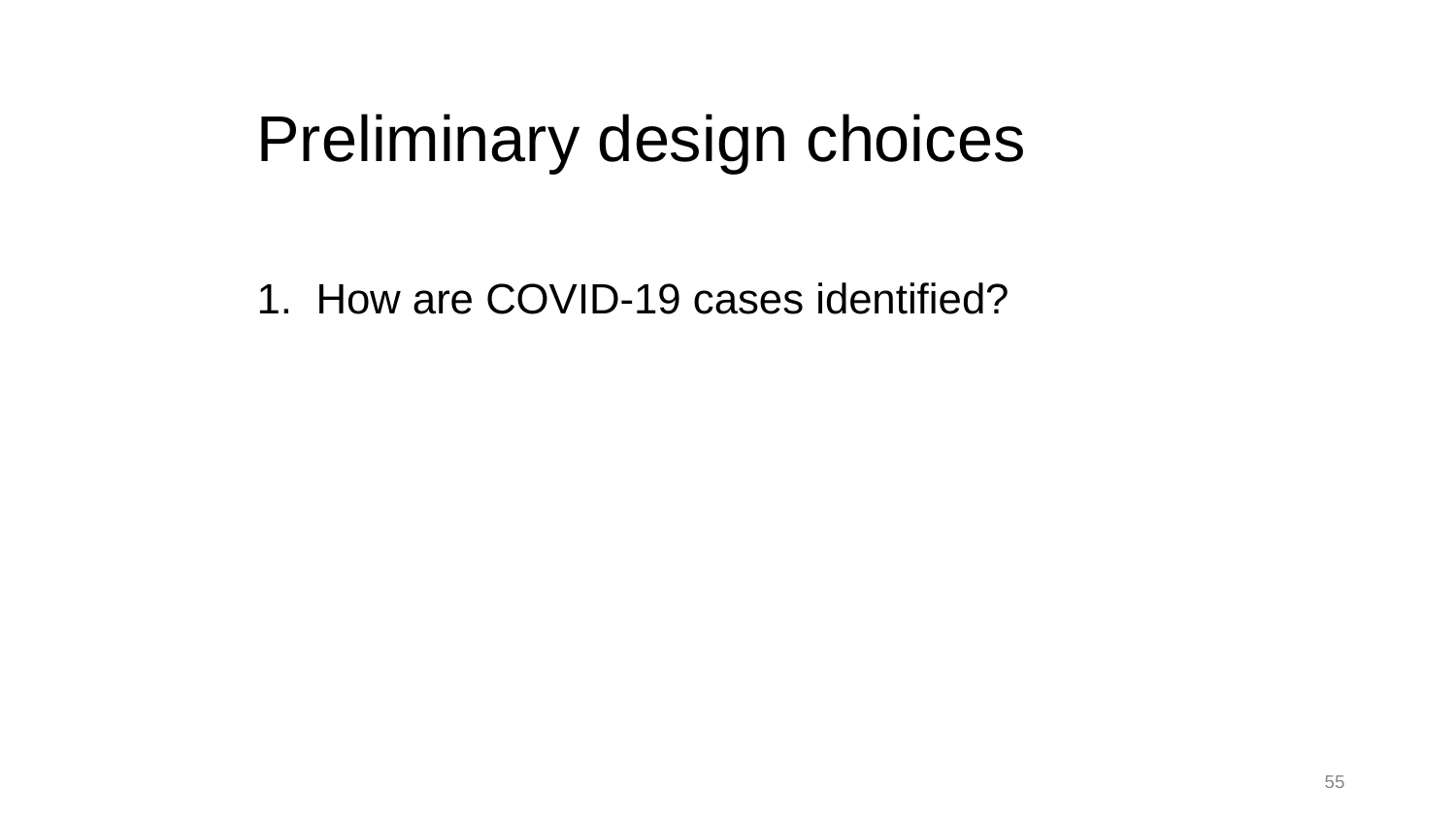

# Preliminary design choices
  How are COVID-19 cases identified?
55